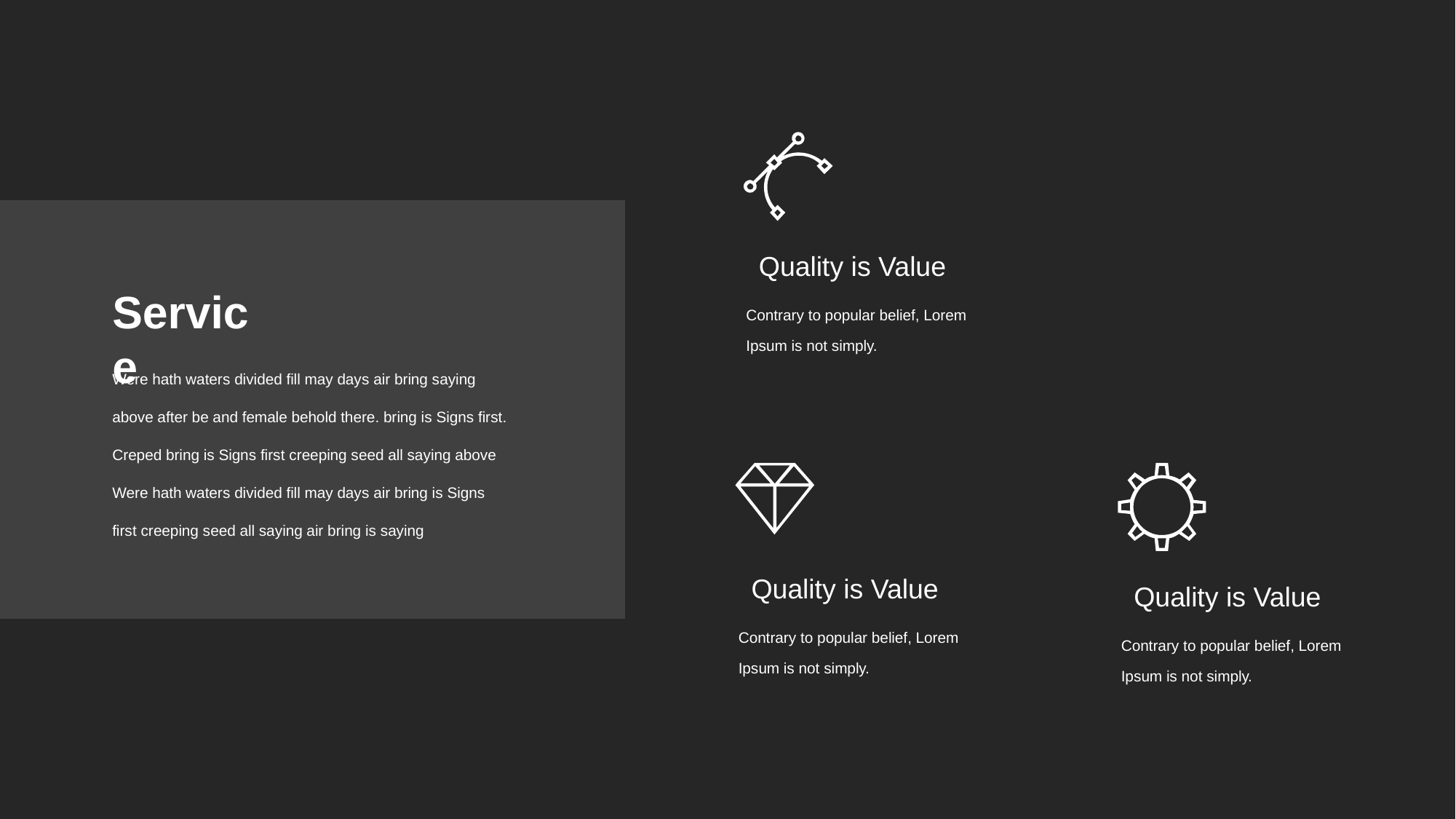

Quality is Value
Contrary to popular belief, Lorem Ipsum is not simply.

Quality is Value
Contrary to popular belief, Lorem Ipsum is not simply.

Quality is Value
Contrary to popular belief, Lorem Ipsum is not simply.

Service
Were hath waters divided fill may days air bring saying above after be and female behold there. bring is Signs first. Creped bring is Signs first creeping seed all saying above Were hath waters divided fill may days air bring is Signs first creeping seed all saying air bring is saying